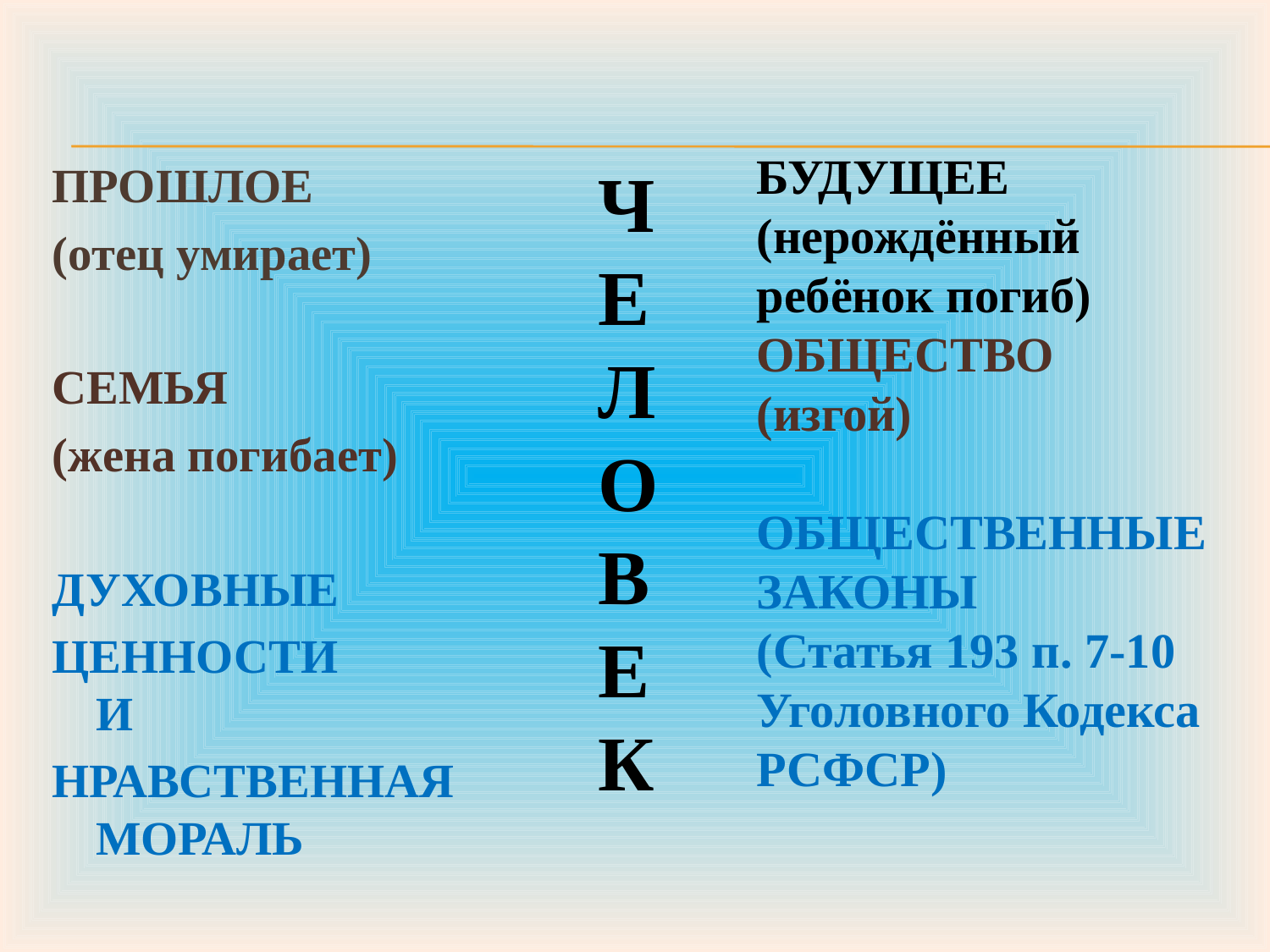

#
БУДУЩЕЕ
(нерождённый ребёнок погиб)
ОБЩЕСТВО
(изгой)

ОБЩЕСТВЕННЫЕ ЗАКОНЫ
(Статья 193 п. 7-10
Уголовного Кодекса
РСФСР)
ПРОШЛОЕ
(отец умирает)

СЕМЬЯ
(жена погибает)

ДУХОВНЫЕ
ЦЕННОСТИ
И
НРАВСТВЕННАЯ
МОРАЛЬ
Ч
Е
Л
О
В
Е
К